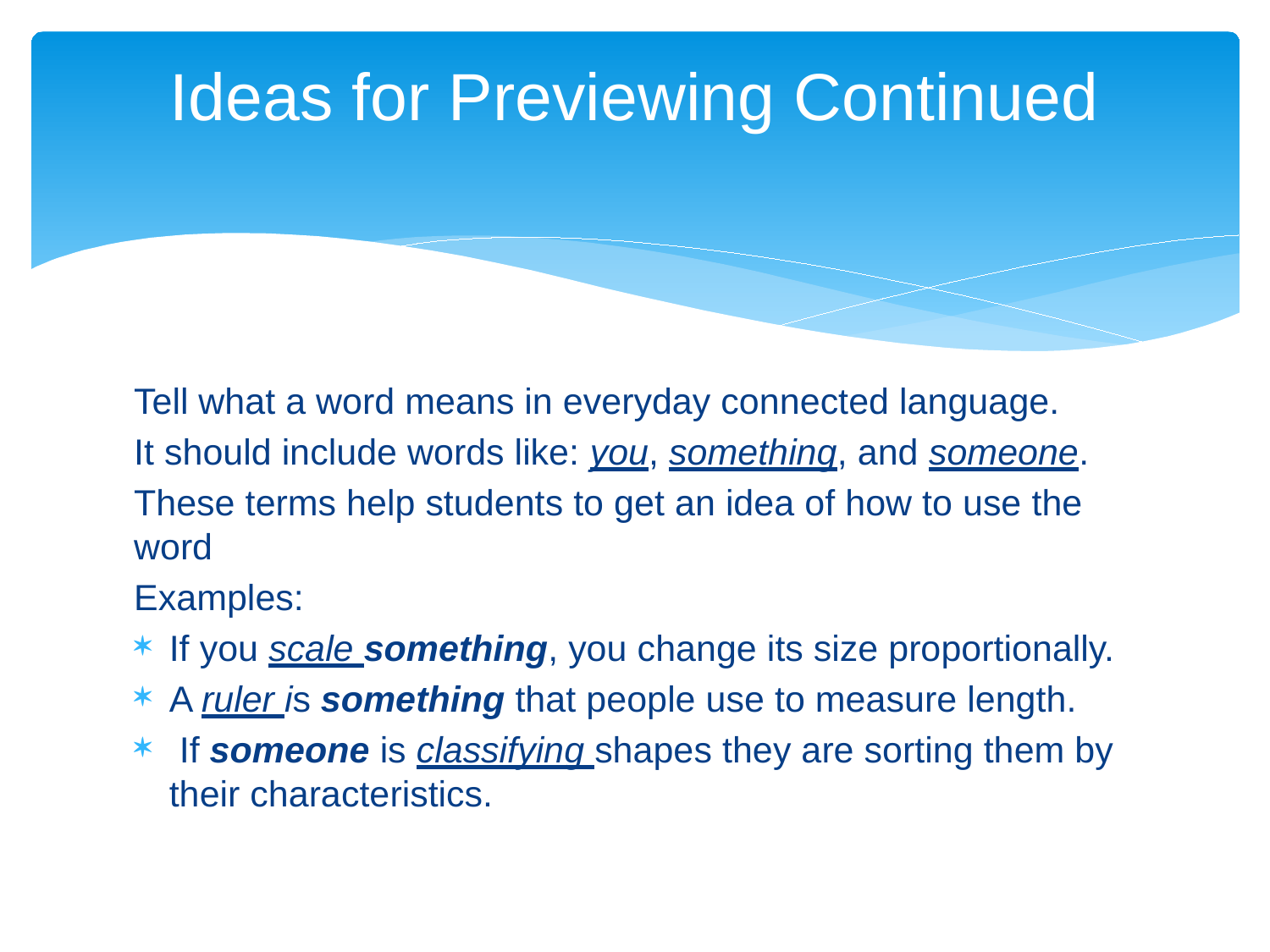

# Ideas for Previewing Continued
Tell what a word means in everyday connected language.
It should include words like: you, something, and someone.
These terms help students to get an idea of how to use the word
Examples:
If you scale something, you change its size proportionally.
A ruler is something that people use to measure length.
 If someone is classifying shapes they are sorting them by their characteristics.